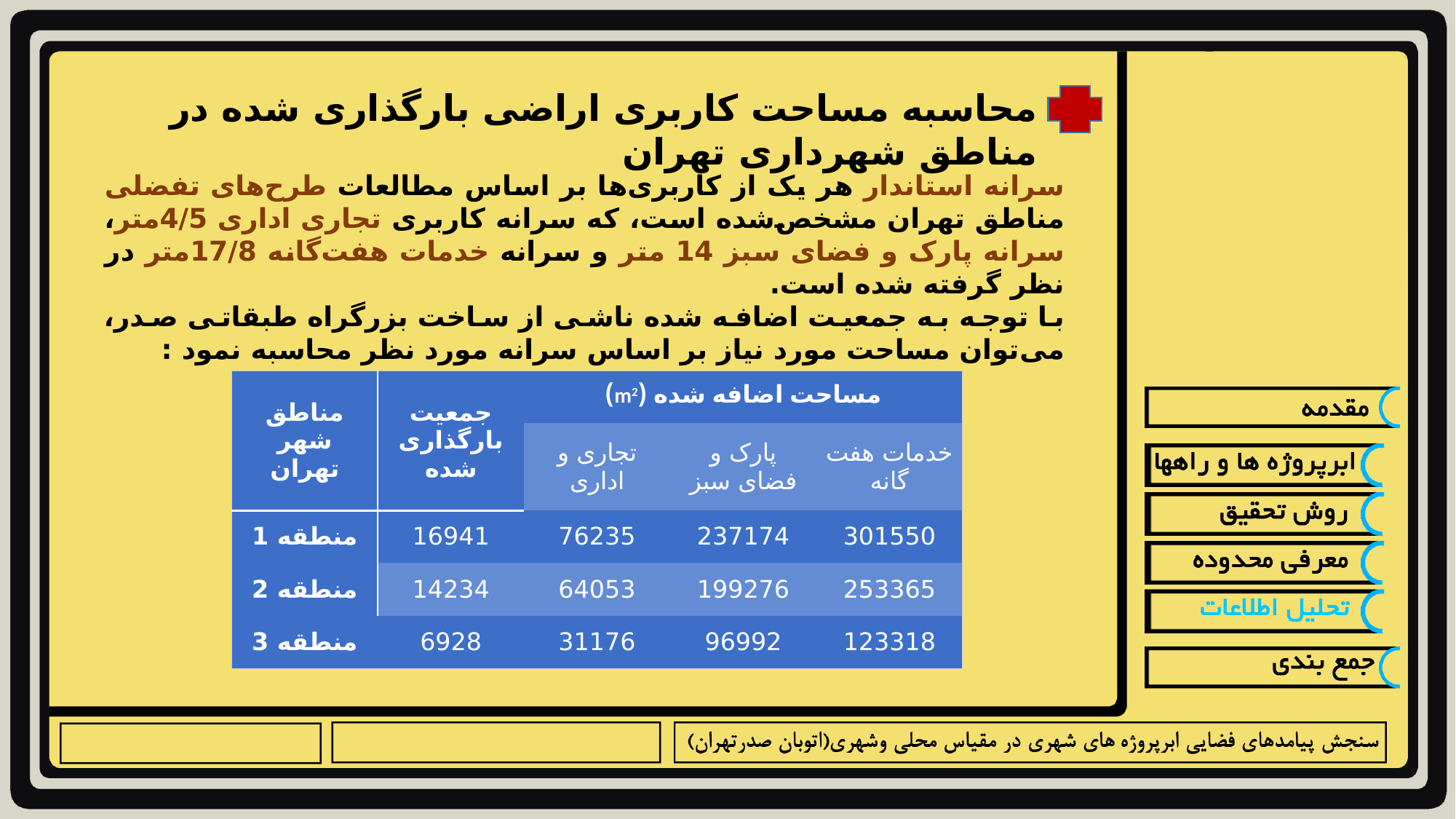

محاسبه مساحت کاربری اراضی بارگذاری شده در مناطق شهرداری تهران

سرانه استاندار هر یک از کاربری‌ها بر اساس مطالعات طرح‌های تفضلی مناطق تهران مشخص‌شده است، که سرانه کاربری تجاری اداری 4/5متر، سرانه پارک و فضای سبز 14 متر و سرانه خدمات هفت‌گانه 17/8متر در نظر گرفته شده است.
با توجه به جمعیت اضافه شده ناشی از ساخت بزرگراه طبقاتی صدر، می‌توان مساحت مورد نیاز بر اساس سرانه مورد نظر محاسبه نمود :
| مناطق شهر تهران | جمعیت بارگذاری شده | مساحت اضافه شده (m2) |  |  |
| --- | --- | --- | --- | --- |
|  |  | تجاری و اداری | پارک و فضای سبز | خدمات هفت گانه |
| منطقه 1 | 16941 | 76235 | 237174 | 301550 |
| منطقه 2 | 14234 | 64053 | 199276 | 253365 |
| منطقه 3 | 6928 | 31176 | 96992 | 123318 |